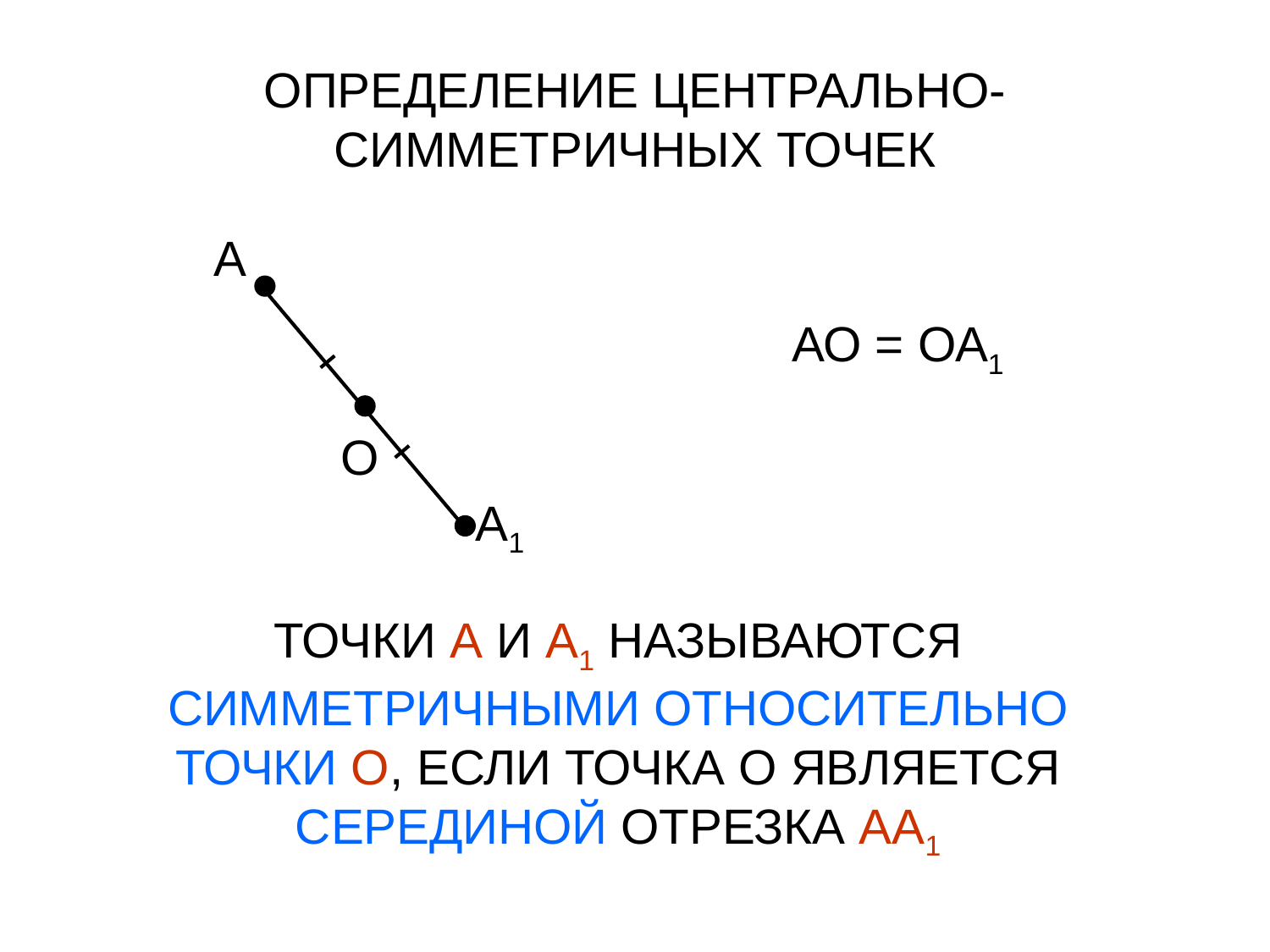

# ОПРЕДЕЛЕНИЕ ЦЕНТРАЛЬНО- СИММЕТРИЧНЫХ ТОЧЕК
АО = ОА1
ТОЧКИ А И А1 НАЗЫВАЮТСЯ
СИММЕТРИЧНЫМИ ОТНОСИТЕЛЬНО
ТОЧКИ О, ЕСЛИ ТОЧКА О ЯВЛЯЕТСЯ  СЕРЕДИНОЙ ОТРЕЗКА АА1
A

A1

O